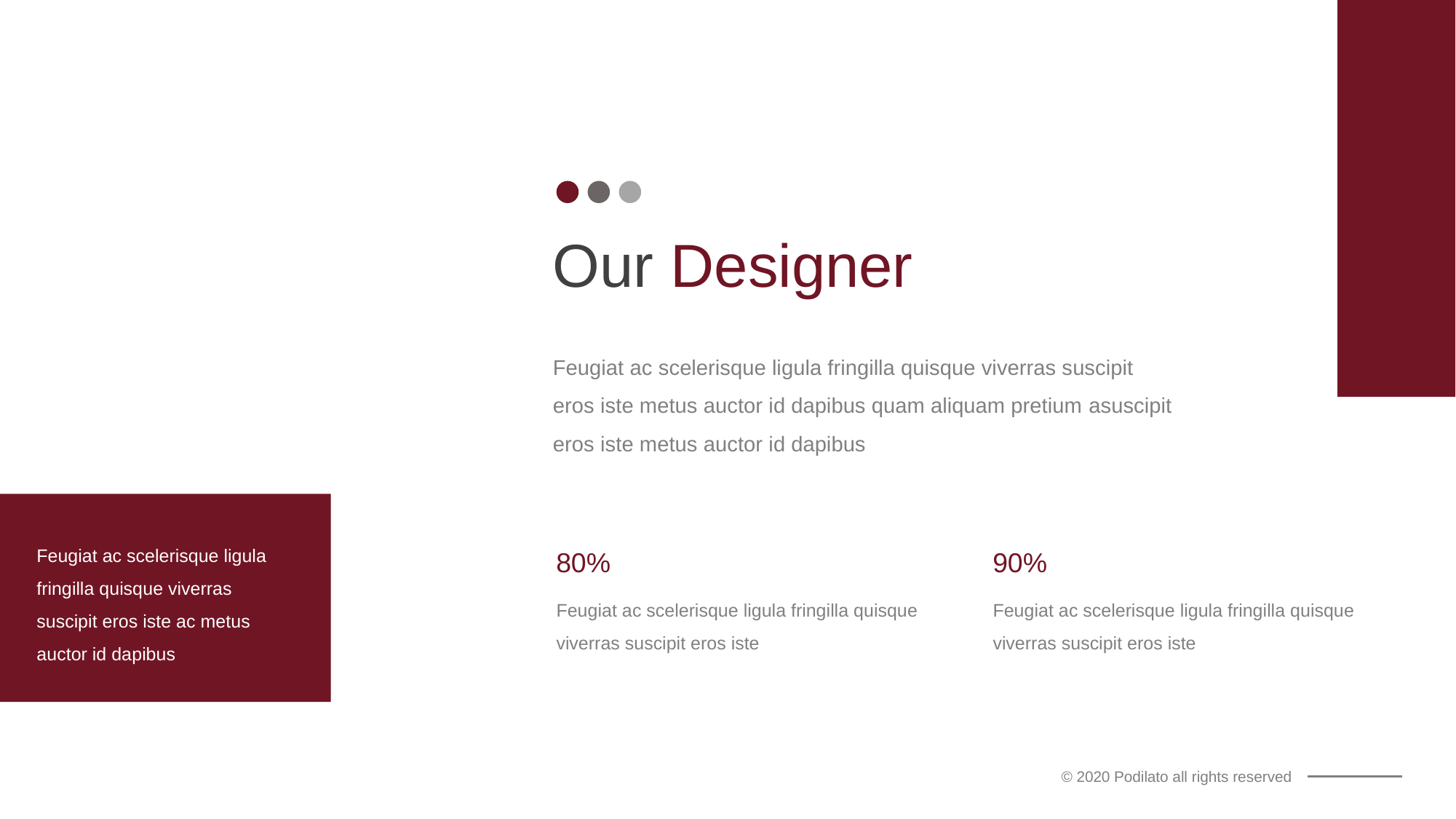

Our Designer
Feugiat ac scelerisque ligula fringilla quisque viverras suscipit eros iste metus auctor id dapibus quam aliquam pretium asuscipit eros iste metus auctor id dapibus

Feugiat ac scelerisque ligula fringilla quisque viverras suscipit eros iste ac metus auctor id dapibus
80%
90%
Feugiat ac scelerisque ligula fringilla quisque viverras suscipit eros iste
Feugiat ac scelerisque ligula fringilla quisque viverras suscipit eros iste
© 2020 Podilato all rights reserved